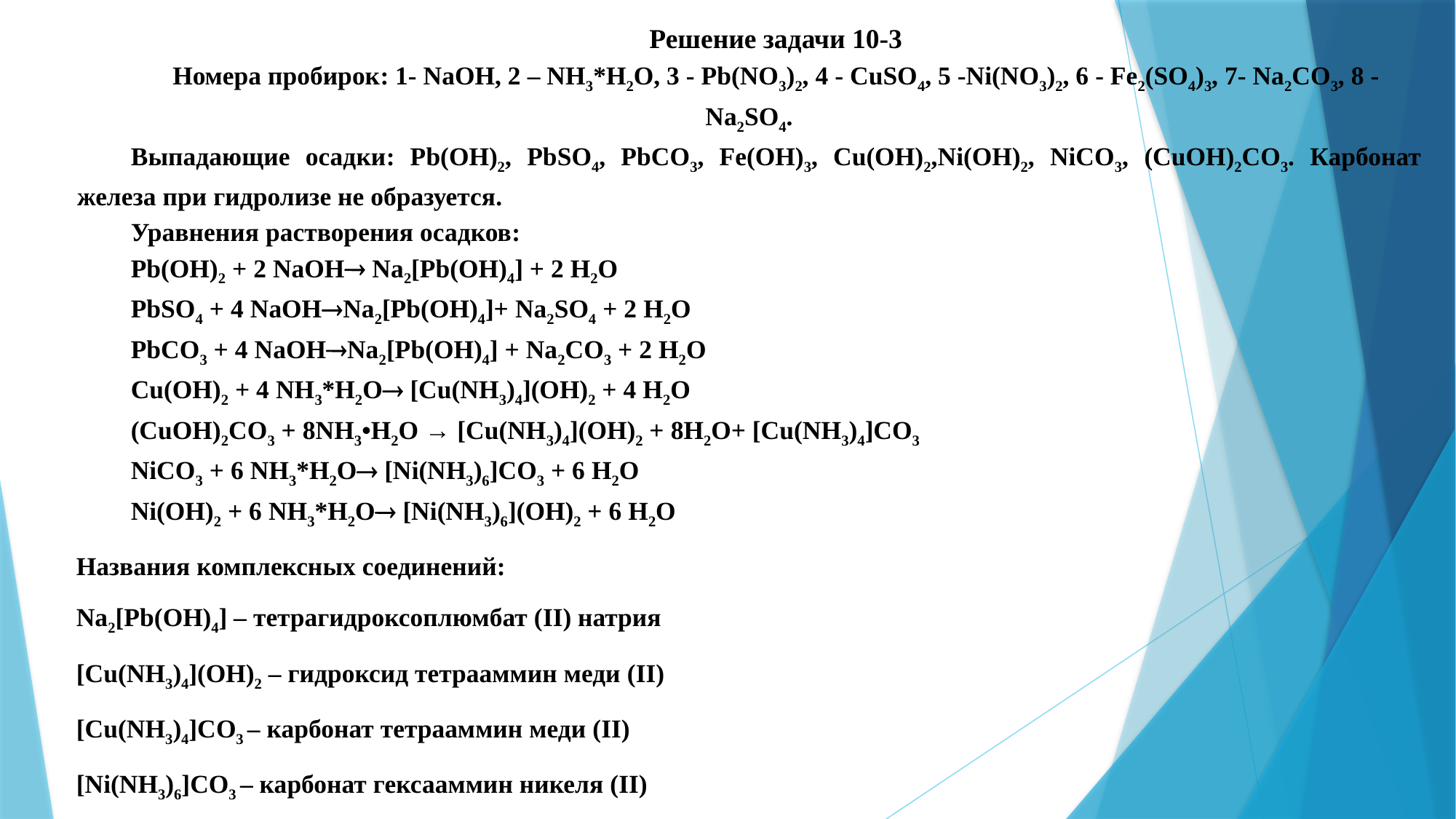

Решение задачи 10-3
Номера пробирок: 1- NaOH, 2 – NH3*Н2О, 3 - Pb(NO3)2, 4 - CuSO4, 5 -Ni(NO3)2, 6 - Fe2(SO4)3, 7- Na2CO3, 8 - Na2SO4.
Выпадающие осадки: Pb(OH)2, PbSO4, PbCO3, Fe(OH)3, Cu(OH)2,Ni(OH)2, NiCO3, (CuOH)2CO3. Карбонат железа при гидролизе не образуется.
Уравнения растворения осадков:
Pb(OH)2 + 2 NaOH→ Na2[Pb(ОН)4] + 2 H2O
PbSO4 + 4 NaOH→Na2[Pb(ОН)4]+ Na2SO4 + 2 H2O
PbCO3 + 4 NaOH→Na2[Pb(ОН)4] + Na2CO3 + 2 H2O
Cu(OH)2 + 4 NH3*Н2О→ [Cu(NH3)4](OH)2 + 4 H2O
(CuOH)2CO3 + 8NH3•H2О → [Cu(NH3)4](OH)2 + 8H2O+ [Cu(NH3)4]CO3
NiCO3 + 6 NH3*Н2О→ [Ni(NH3)6]CO3 + 6 H2O
Ni(OH)2 + 6 NH3*Н2О→ [Ni(NH3)6](OH)2 + 6 H2O
Названия комплексных соединений:
Na2[Pb(OH)4] – тетрагидроксоплюмбат (II) натрия
[Cu(NH3)4](OH)2 – гидроксид тетрааммин меди (II)
[Cu(NH3)4]CO3 – карбонат тетрааммин меди (II)
[Ni(NH3)6]CO3 – карбонат гексааммин никеля (II)
[Ni(NH3)6](OH)2 – гидроксид тетрааммин никеля (II)